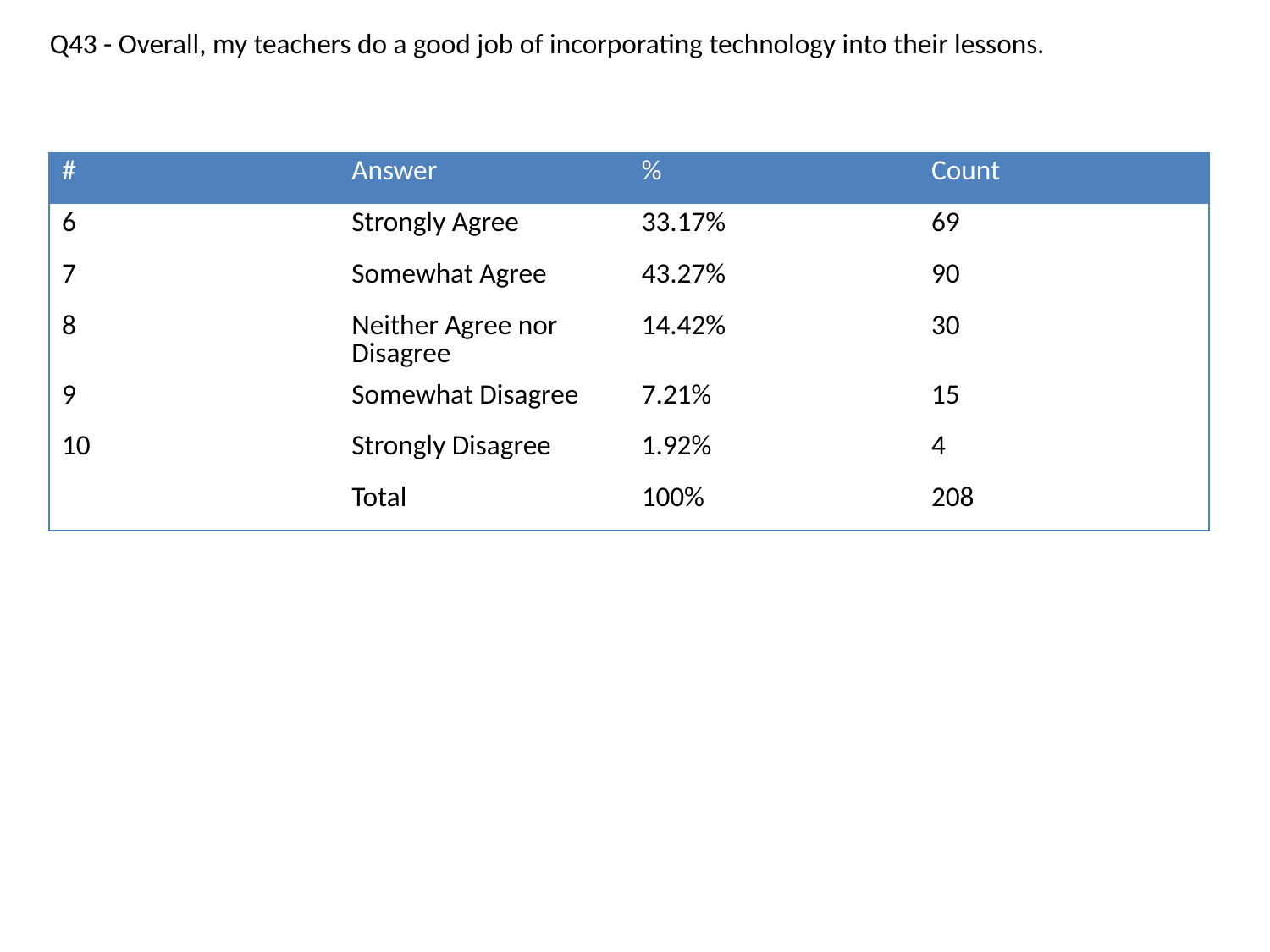

Q43 - Overall, my teachers do a good job of incorporating technology into their lessons.
| # | Answer | % | Count |
| --- | --- | --- | --- |
| 6 | Strongly Agree | 33.17% | 69 |
| 7 | Somewhat Agree | 43.27% | 90 |
| 8 | Neither Agree nor Disagree | 14.42% | 30 |
| 9 | Somewhat Disagree | 7.21% | 15 |
| 10 | Strongly Disagree | 1.92% | 4 |
|  | Total | 100% | 208 |